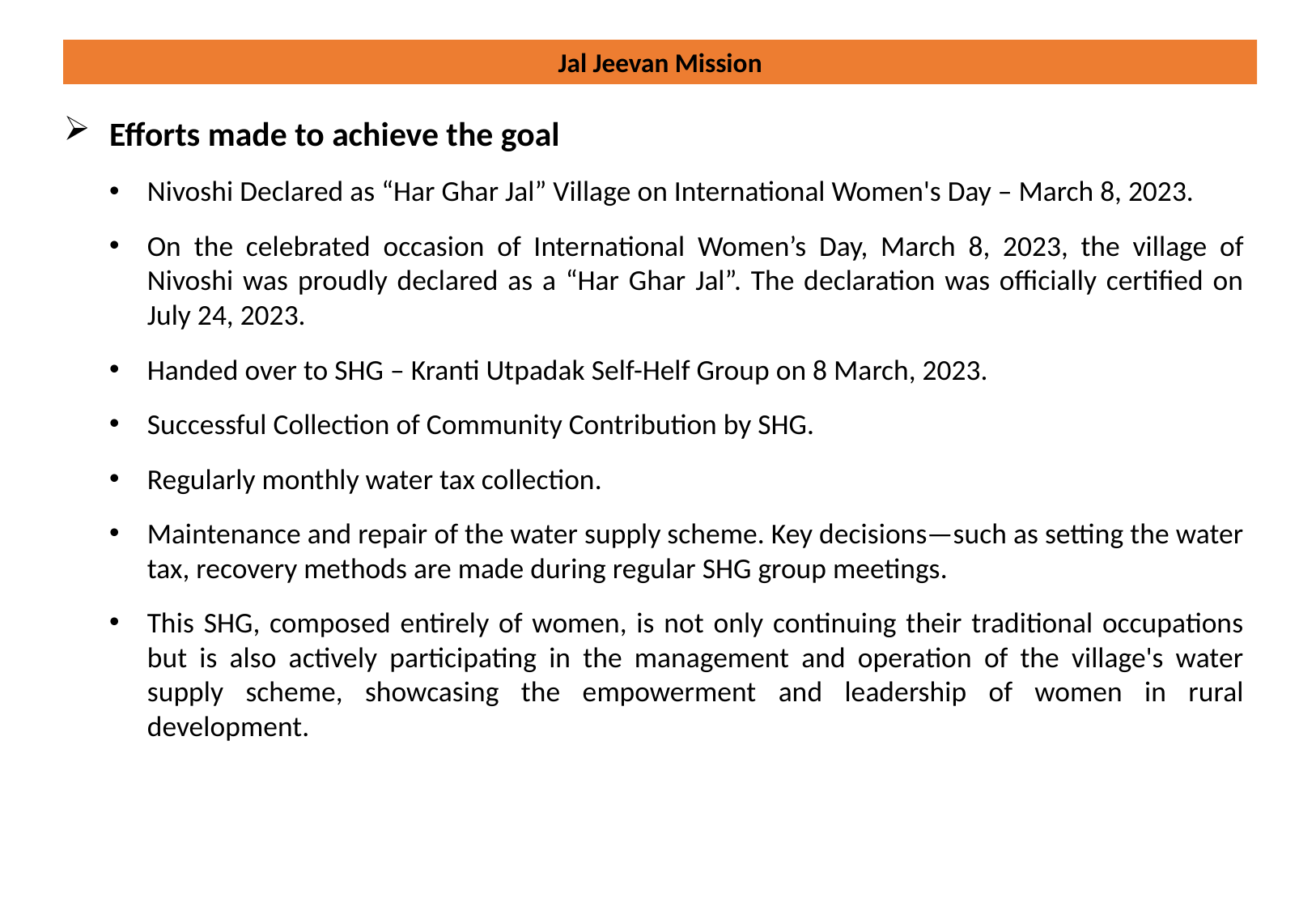

Jal Jeevan Mission
Efforts made to achieve the goal

Nivoshi Declared as “Har Ghar Jal” Village on International Women's Day – March 8, 2023.
On the celebrated occasion of International Women’s Day, March 8, 2023, the village of Nivoshi was proudly declared as a “Har Ghar Jal”. The declaration was officially certified on July 24, 2023.
Handed over to SHG – Kranti Utpadak Self-Helf Group on 8 March, 2023.
Successful Collection of Community Contribution by SHG.
Regularly monthly water tax collection.
Maintenance and repair of the water supply scheme. Key decisions—such as setting the water tax, recovery methods are made during regular SHG group meetings.
This SHG, composed entirely of women, is not only continuing their traditional occupations but is also actively participating in the management and operation of the village's water supply scheme, showcasing the empowerment and leadership of women in rural development.